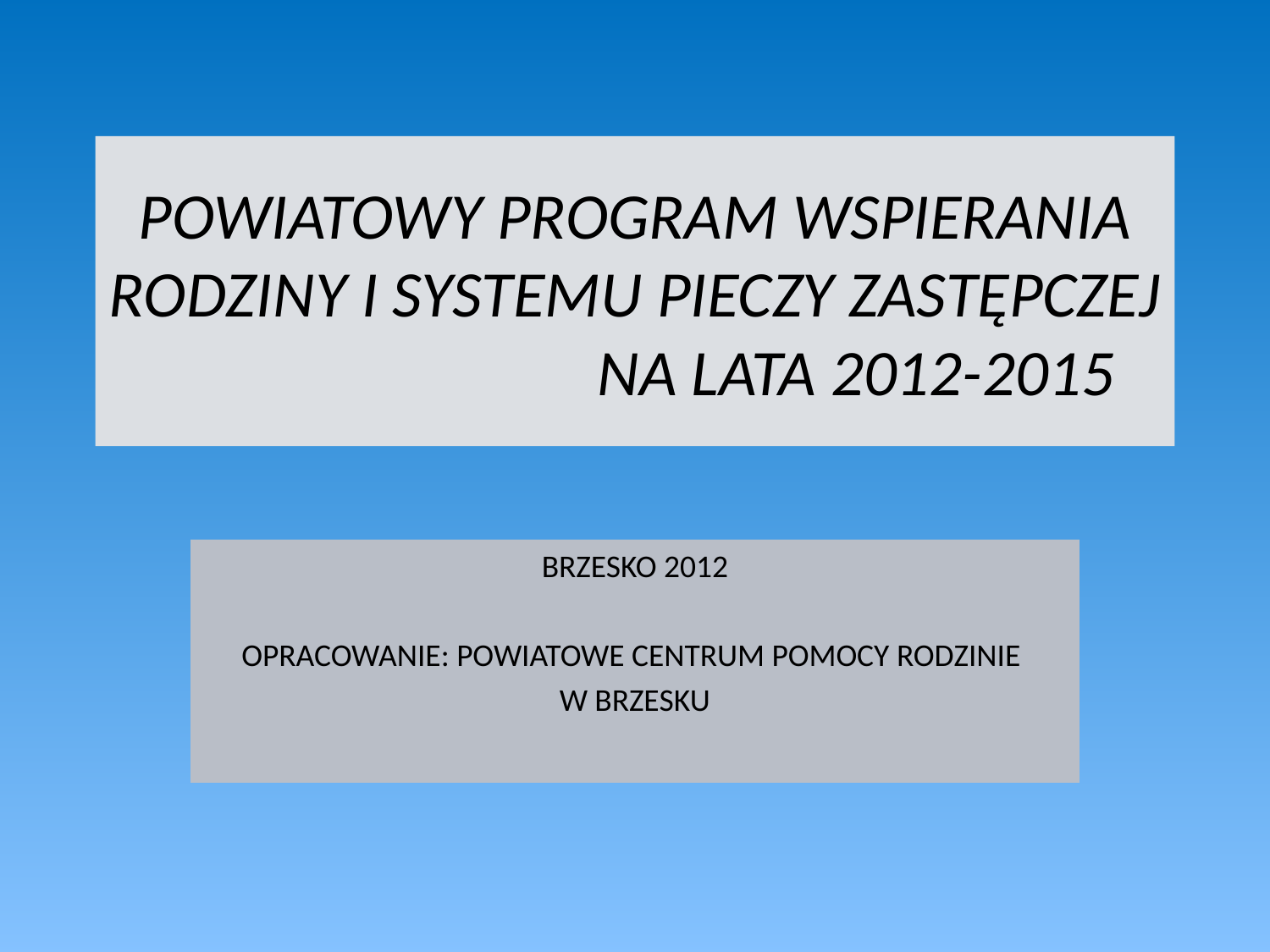

# POWIATOWY PROGRAM WSPIERANIA RODZINY I SYSTEMU PIECZY ZASTĘPCZEJ                               NA LATA 2012-2015
BRZESKO 2012

OPRACOWANIE: POWIATOWE CENTRUM POMOCY RODZINIE
W BRZESKU